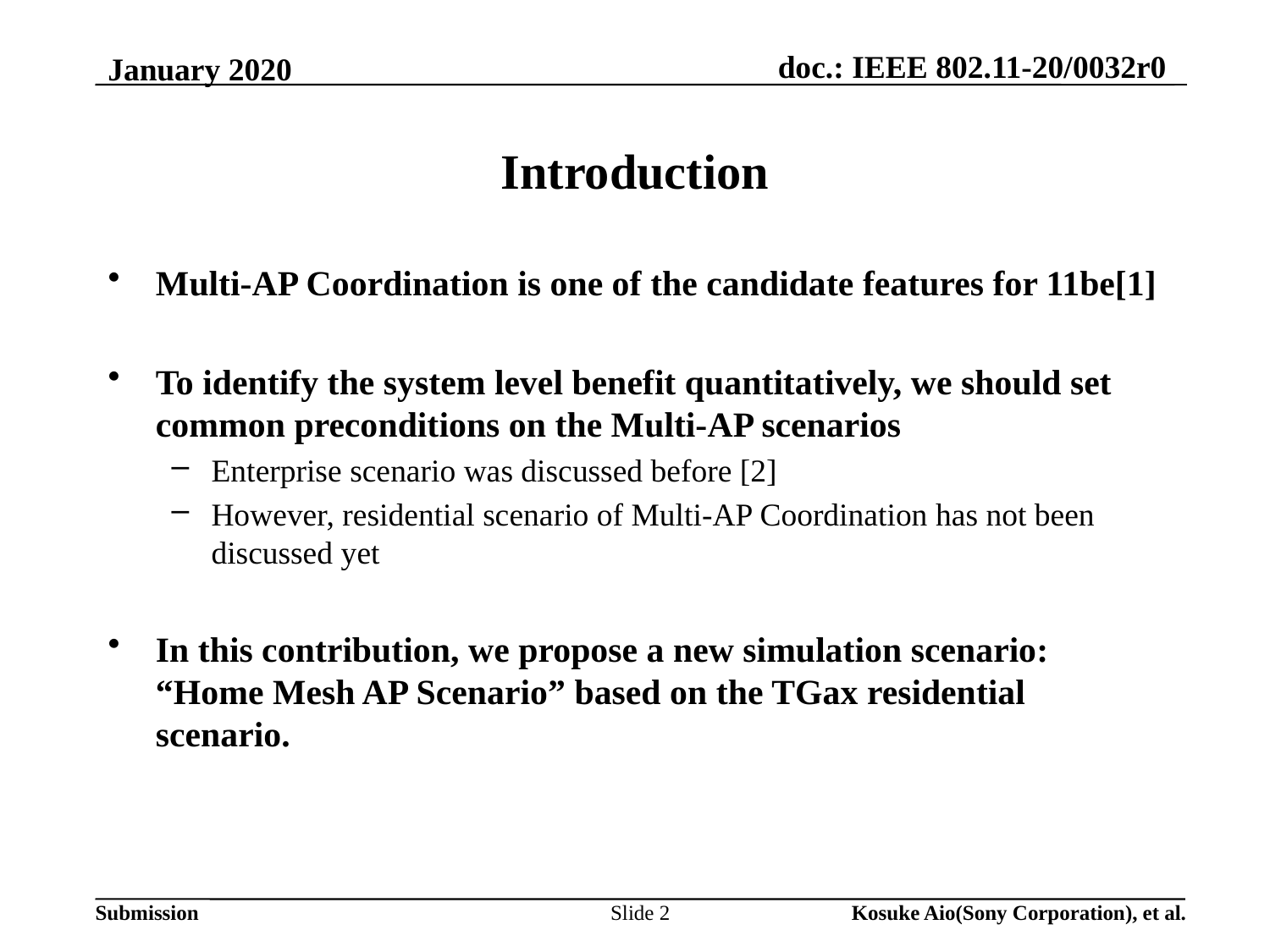

# Introduction
Multi-AP Coordination is one of the candidate features for 11be[1]

To identify the system level benefit quantitatively, we should set common preconditions on the Multi-AP scenarios
Enterprise scenario was discussed before [2]
However, residential scenario of Multi-AP Coordination has not been discussed yet

In this contribution, we propose a new simulation scenario: “Home Mesh AP Scenario” based on the TGax residential scenario.
Slide 2
Kosuke Aio(Sony Corporation), et al.